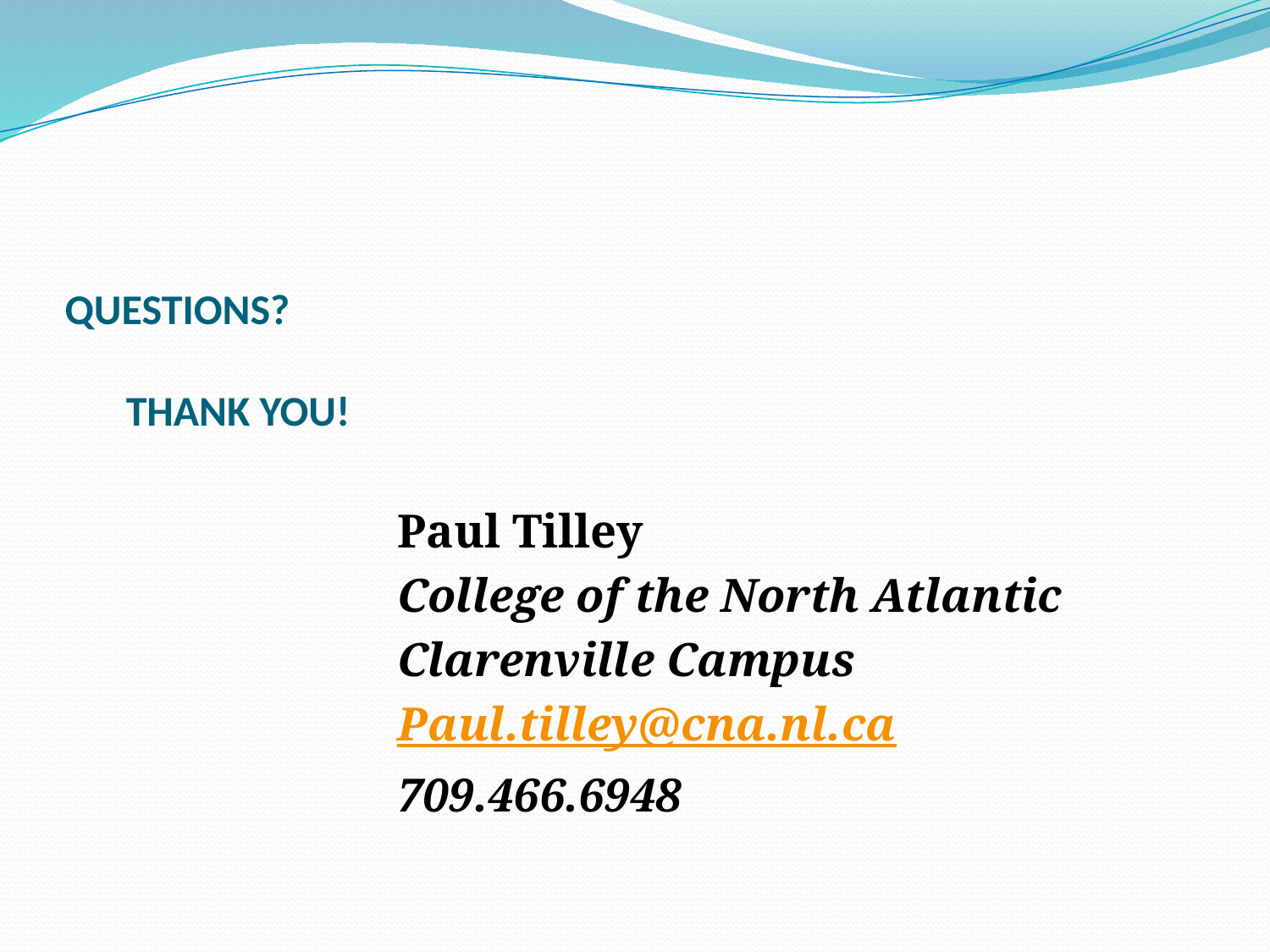

# QUESTIONS? THANK YOU!
Paul Tilley
College of the North Atlantic
Clarenville Campus
Paul.tilley@cna.nl.ca
709.466.6948